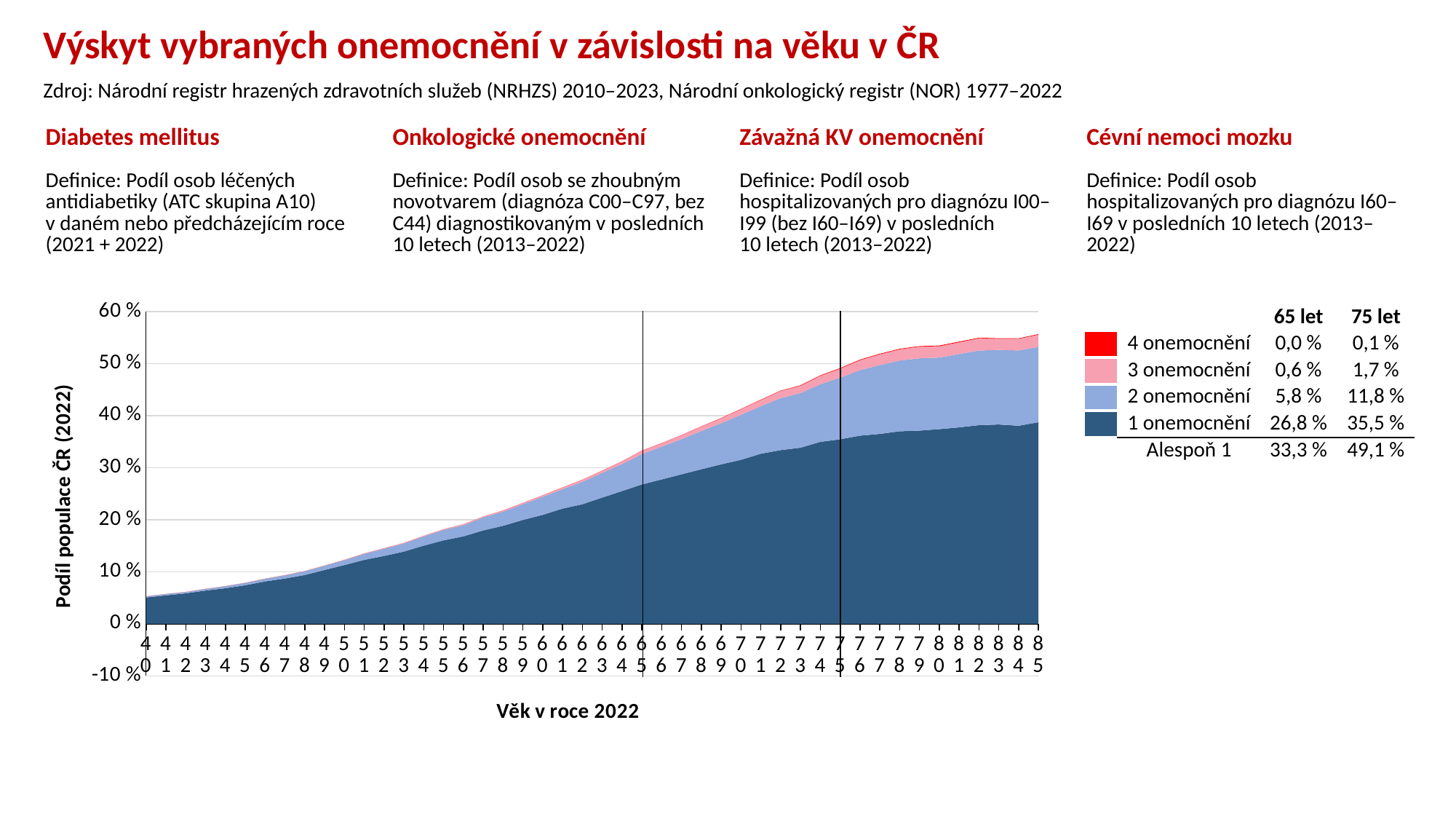

# Výskyt vybraných onemocnění v závislosti na věku v ČR
Zdroj: Národní registr hrazených zdravotních služeb (NRHZS) 2010–2023, Národní onkologický registr (NOR) 1977–2022
| Diabetes mellitus | Onkologické onemocnění | Závažná KV onemocnění | Cévní nemoci mozku |
| --- | --- | --- | --- |
| Definice: Podíl osob léčených antidiabetiky (ATC skupina A10) v daném nebo předcházejícím roce (2021 + 2022) | Definice: Podíl osob se zhoubným novotvarem (diagnóza C00–C97, bez C44) diagnostikovaným v posledních 10 letech (2013–2022) | Definice: Podíl osob hospitalizovaných pro diagnózu I00–I99 (bez I60–I69) v posledních 10 letech (2013–2022) | Definice: Podíl osob hospitalizovaných pro diagnózu I60–I69 v posledních 10 letech (2013–2022) |

### Chart

| Category | 1 onemocnění | 2 onemocnění | 3 onemocnění | 4 onemocnění |
|---|---|---|---|---|
| 40 | 0.0506749236031004 | 0.0020844716977313662 | 2.698345239781704e-05 | 0.0 |
| 41 | 0.05467916501714385 | 0.0025497708561191147 | 6.709923305576618e-05 | 0.0 |
| 42 | 0.058550499487460286 | 0.0025977168106659197 | 6.36695296731843e-05 | 0.0 |
| 43 | 0.06397649771988481 | 0.0030420850740820148 | 5.2150029841405965e-05 | 0.0 |
| 44 | 0.0683859523061032 | 0.003879058696726097 | 0.00015156958728162752 | 0.0 |
| 45 | 0.07408493567575045 | 0.004515147323281229 | 0.00011066537557061835 | 0.0 |
| 46 | 0.08146833913953212 | 0.005015261494655781 | 0.00018335364604117908 | 5.392754295328796e-06 |
| 47 | 0.08702169583456926 | 0.00617081232255604 | 0.0002489512267468961 | 0.0 |
| 48 | 0.09378516812335005 | 0.0072203115304115524 | 0.0002576804552004123 | 1.5776354400025242e-05 |
| 49 | 0.10344304053712107 | 0.008046694444913039 | 0.0003598801149367117 | 5.6231267958861204e-06 |
| 50 | 0.11291384149218886 | 0.00947520055634205 | 0.00042222387800213595 | 0.0 |
| 51 | 0.12280667049118711 | 0.011638411373332542 | 0.0005802720684721041 | 6.594000778092092e-06 |
| 52 | 0.13044795856521021 | 0.01387817510606645 | 0.000743842635957904 | 2.7549727257700147e-05 |
| 53 | 0.1387584880198688 | 0.015583502017026286 | 0.0009977460987409736 | 2.8712117949380537e-05 |
| 54 | 0.15013945894464728 | 0.017868885915780404 | 0.0010053138015223323 | 1.5117500774771915e-05 |
| 55 | 0.16034639237634246 | 0.020095295719255786 | 0.0012857358947209196 | 1.5126304643775525e-05 |
| 56 | 0.16802995737527765 | 0.02147745692501651 | 0.0016884793180044425 | 3.0017410097856757e-05 |
| 57 | 0.17941116633243234 | 0.02508937134885343 | 0.0015694480774261052 | 2.1797889964251462e-05 |
| 58 | 0.18830402001271757 | 0.027356770014464498 | 0.0021522056614189182 | 6.288912647003333e-05 |
| 59 | 0.19955081986277473 | 0.030425049424351668 | 0.002202290964065589 | 3.634143505058728e-05 |
| 60 | 0.20933427635376273 | 0.034721036672113424 | 0.0027152484777536604 | 8.1294864603403e-05 |
| 61 | 0.2214248760868477 | 0.03734917641561389 | 0.0032375961682882463 | 5.0065920128168756e-05 |
| 62 | 0.22980625675698865 | 0.04309886225181474 | 0.003843975769224169 | 0.00012012424278825528 |
| 63 | 0.24256258947588952 | 0.04743531547889242 | 0.004076608820140368 | 0.00015712839135444674 |
| 64 | 0.25506693407686415 | 0.05197378075624908 | 0.004948719202987168 | 0.00022827699783136852 |
| 65 | 0.2678023327194598 | 0.058417740945365254 | 0.006292203806015961 | 0.00018416206261510129 |
| 66 | 0.27739953814075496 | 0.06294140067410524 | 0.006897994873212911 | 0.0001419955607703633 |
| 67 | 0.28725800537308516 | 0.06756766869466957 | 0.007453471926004086 | 0.00029933622192787493 |
| 68 | 0.29696298138893285 | 0.0735321830502853 | 0.008532899150479034 | 0.0002789021807135373 |
| 69 | 0.3063917463299347 | 0.07896132228400018 | 0.009673216477040314 | 0.0003863226627478904 |
| 70 | 0.31511737799115414 | 0.08653082826144483 | 0.010879673382981136 | 0.0004082712735795562 |
| 71 | 0.3267601966580386 | 0.09127597984408264 | 0.012069044738172182 | 0.0005360616317716071 |
| 72 | 0.33377311852740843 | 0.09991336761538401 | 0.013805546062200462 | 0.0006119902399478616 |
| 73 | 0.338324200989291 | 0.10488316706360441 | 0.014148193794447313 | 0.0007994270772612961 |
| 74 | 0.3496211650726618 | 0.11068604314163873 | 0.0162961122841883 | 0.0008197739411253261 |
| 75 | 0.3545517105780574 | 0.11833136715165815 | 0.0174252850963429 | 0.0009912832612400052 |
| 76 | 0.36145266116283153 | 0.1259880555067627 | 0.019163885473388372 | 0.0009485332864921834 |
| 77 | 0.36490439457426505 | 0.13214217142340837 | 0.020758744536429452 | 0.0010842434578330943 |
| 78 | 0.369870525173174 | 0.13604368796231017 | 0.021351596333971195 | 0.0011078658475173733 |
| 79 | 0.3712108464145773 | 0.13878939397581672 | 0.022524579917786485 | 0.0009375225365994375 |
| 80 | 0.374048609342727 | 0.13748125512831394 | 0.02178649237472767 | 0.0012873836403248168 |
| 81 | 0.37737550931541786 | 0.14097539734378403 | 0.022518739697054525 | 0.0012285776492177538 |
| 82 | 0.38168054250033573 | 0.1433295286692628 | 0.02356653686048073 | 0.0011078286558345643 |
| 83 | 0.38297570563086336 | 0.14335501387960206 | 0.02137661337709967 | 0.0008915364820780905 |
| 84 | 0.3805901968845644 | 0.14453428349550043 | 0.02236078753825773 | 0.0009592983417842949 |
| 85 | 0.3873161473983868 | 0.1446834308608783 | 0.0234856871738099 | 0.0010279930412778744 |
|  |  | 65 let | 75 let |
| --- | --- | --- | --- |
|  | 4 onemocnění | 0,0 % | 0,1 % |
|  | 3 onemocnění | 0,6 % | 1,7 % |
|  | 2 onemocnění | 5,8 % | 11,8 % |
|  | 1 onemocnění | 26,8 % | 35,5 % |
|  | Alespoň 1 | 33,3 % | 49,1 % |